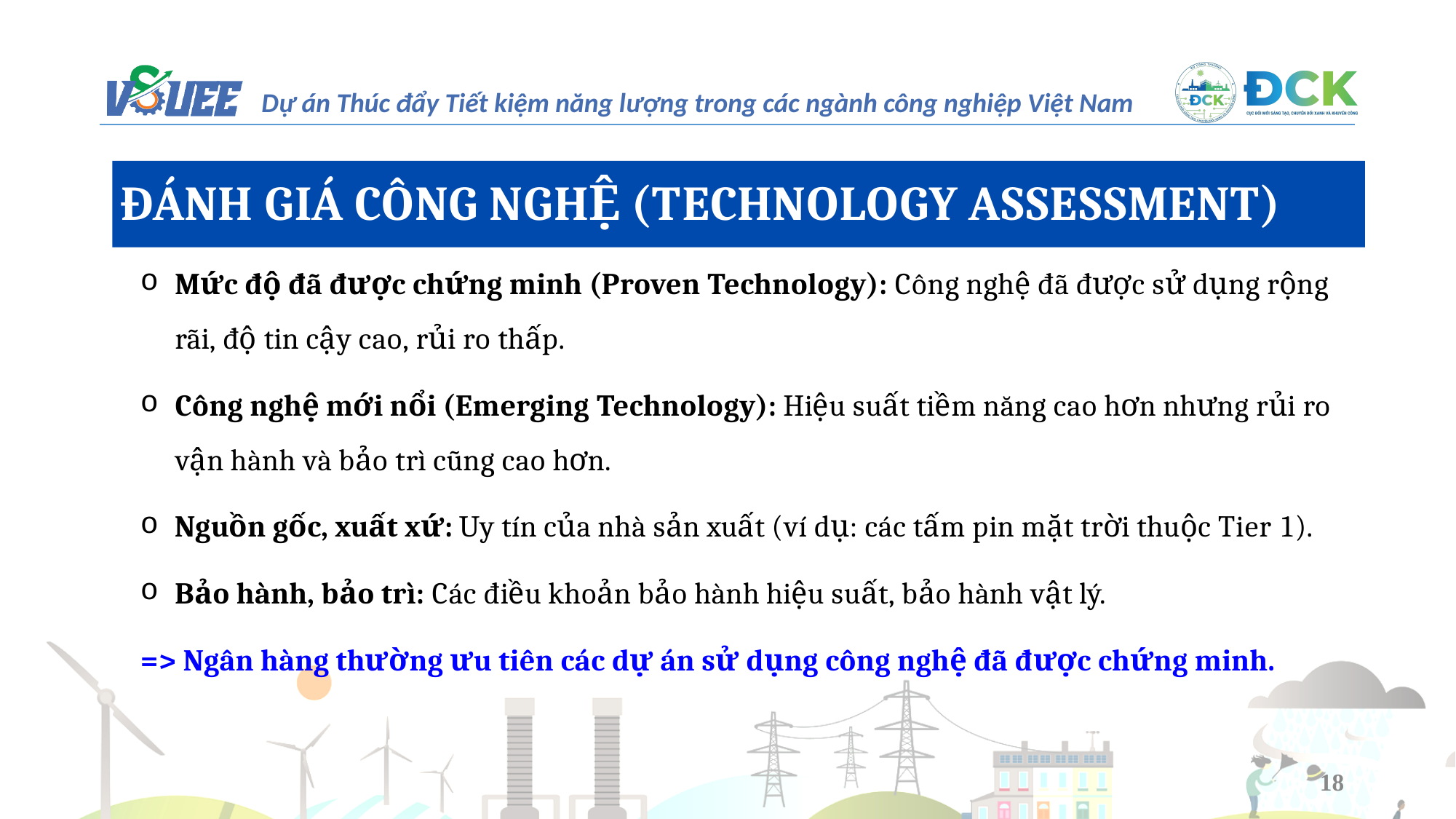

ĐÁNH GIÁ CÔNG NGHỆ (TECHNOLOGY ASSESSMENT)

Mức độ đã được chứng minh (Proven Technology): Công nghệ đã được sử dụng rộng rãi, độ tin cậy cao, rủi ro thấp.
Công nghệ mới nổi (Emerging Technology): Hiệu suất tiềm năng cao hơn nhưng rủi ro vận hành và bảo trì cũng cao hơn.
Nguồn gốc, xuất xứ: Uy tín của nhà sản xuất (ví dụ: các tấm pin mặt trời thuộc Tier 1).
Bảo hành, bảo trì: Các điều khoản bảo hành hiệu suất, bảo hành vật lý.
=> Ngân hàng thường ưu tiên các dự án sử dụng công nghệ đã được chứng minh.
18